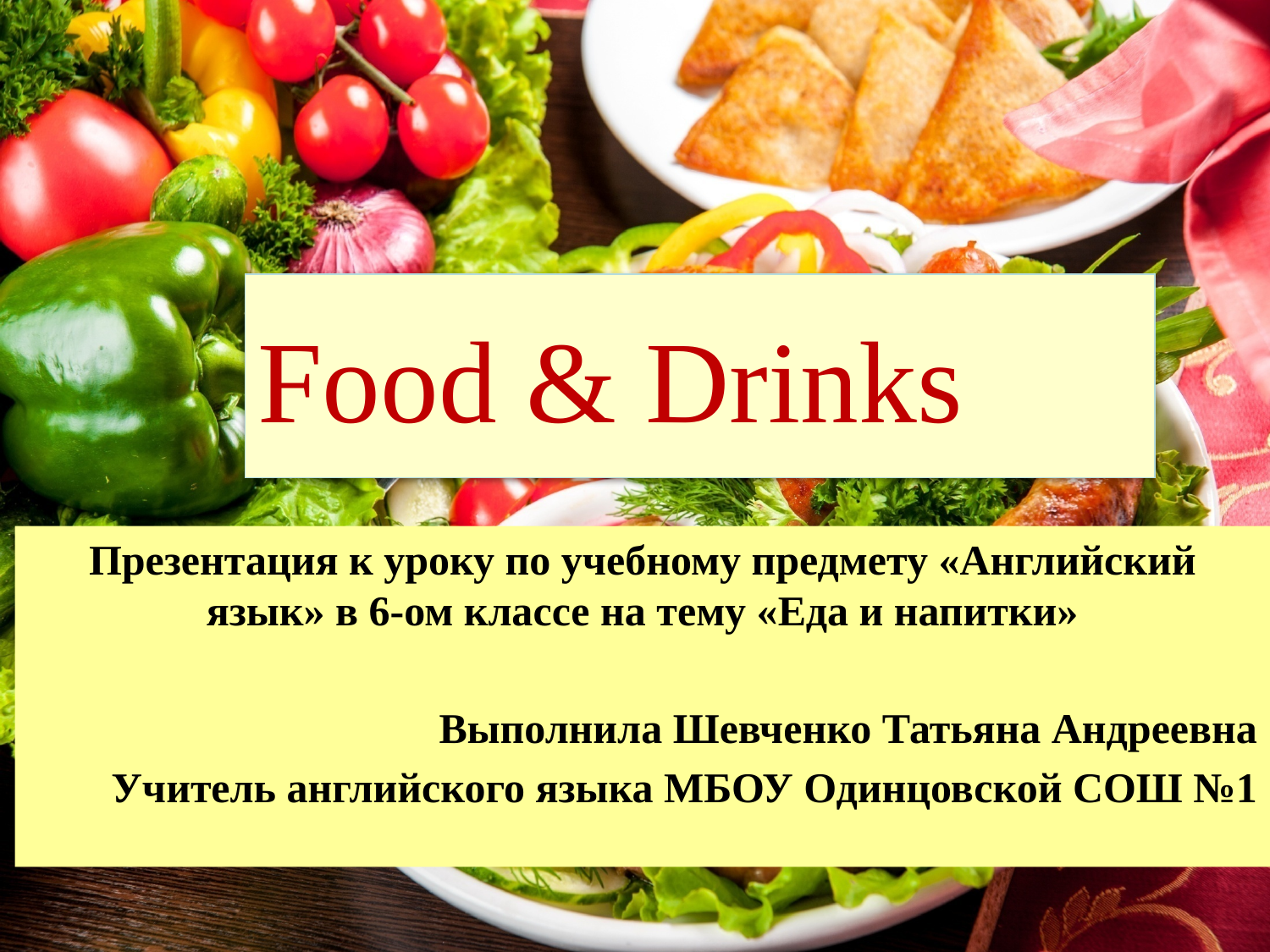

# Food & Drinks
Презентация к уроку по учебному предмету «Английский язык» в 6-ом классе на тему «Еда и напитки»

Выполнила Шевченко Татьяна Андреевна
Учитель английского языка МБОУ Одинцовской СОШ №1